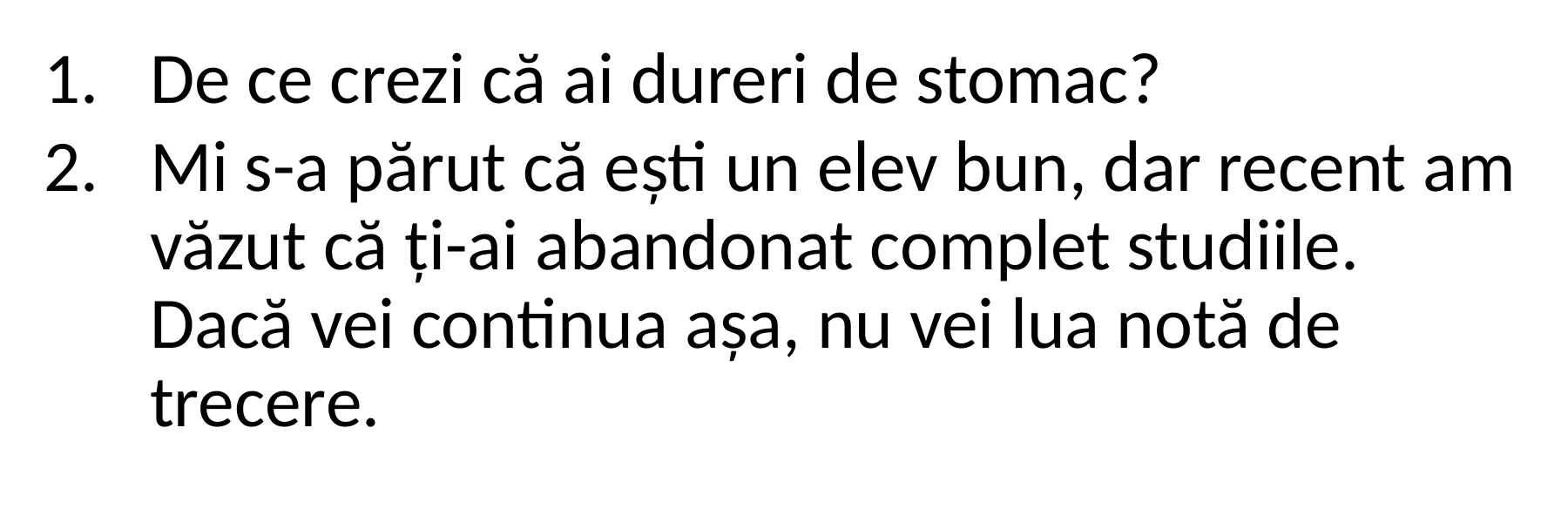

De ce crezi că ai dureri de stomac?
Mi s-a părut că ești un elev bun, dar recent am văzut că ți-ai abandonat complet studiile. Dacă vei continua așa, nu vei lua notă de trecere.